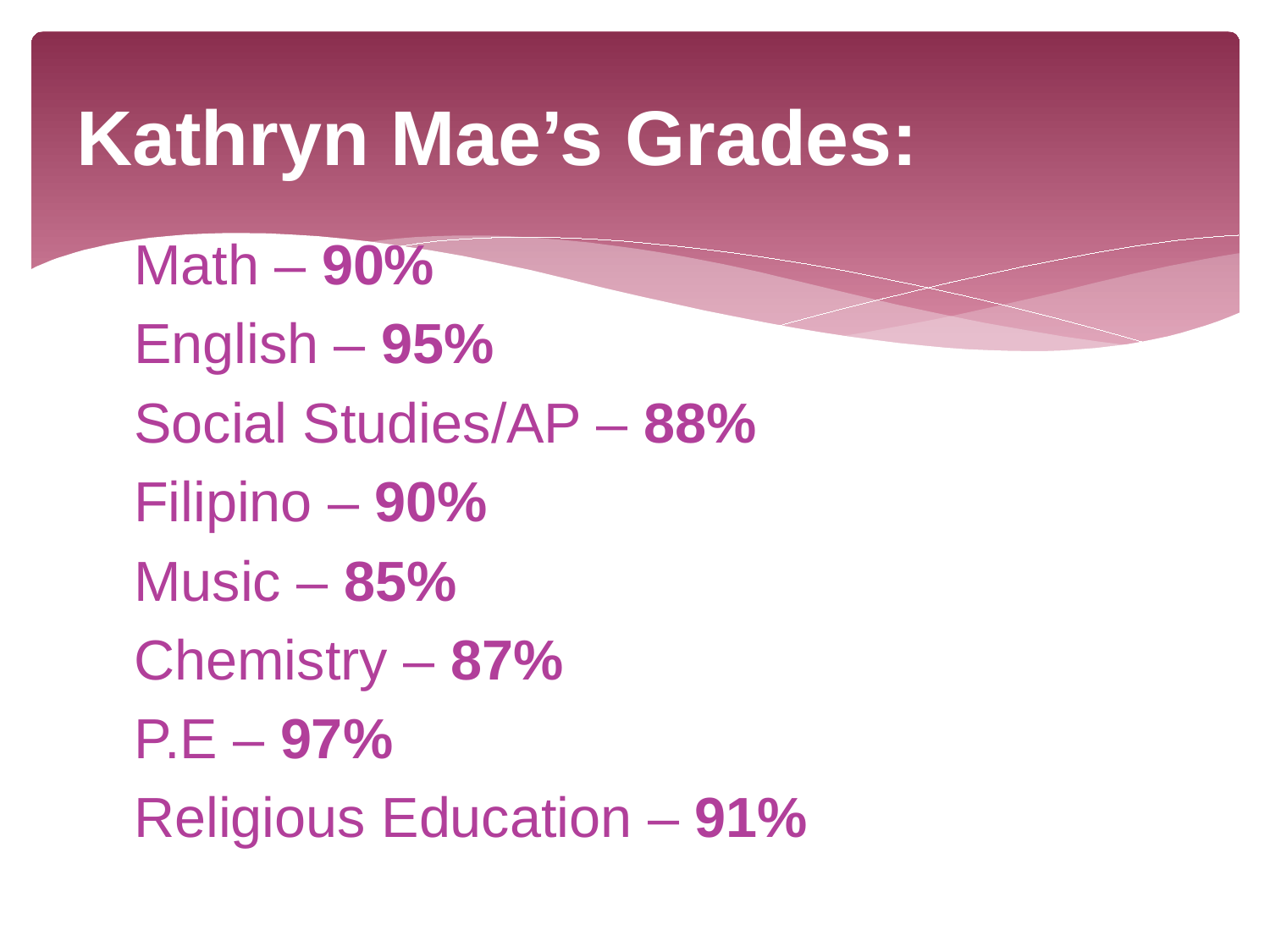

# Kathryn Mae’s Grades:
Math – 90%
English – 95%
Social Studies/AP – 88%
Filipino – 90%
Music – 85%
Chemistry – 87%
P.E – 97%
Religious Education – 91%